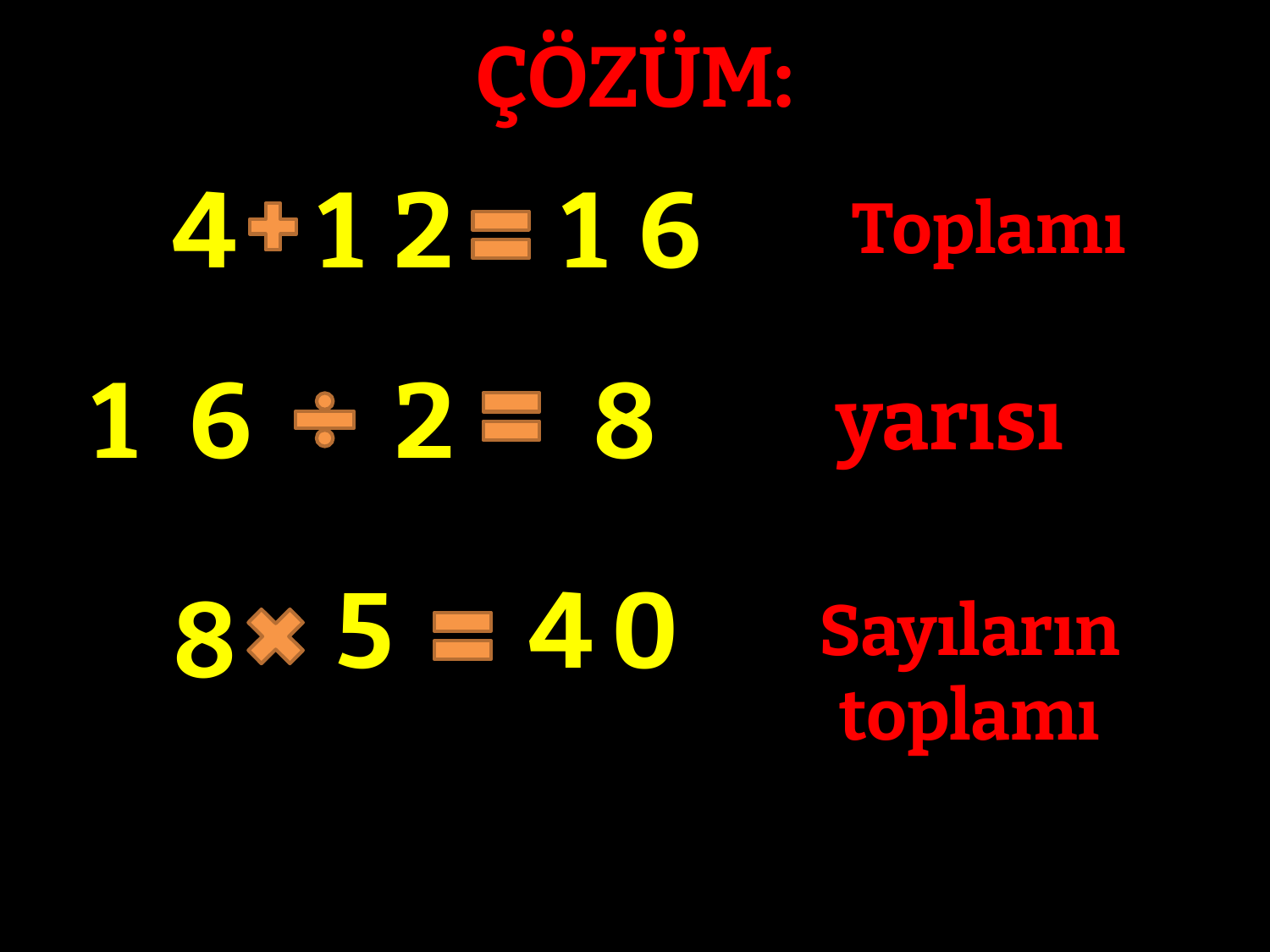

ÇÖZÜM:
1
6
1
4
2
Toplamı

#
8
2
1
6
yarısı

0
4
5
8
Sayıların toplamı